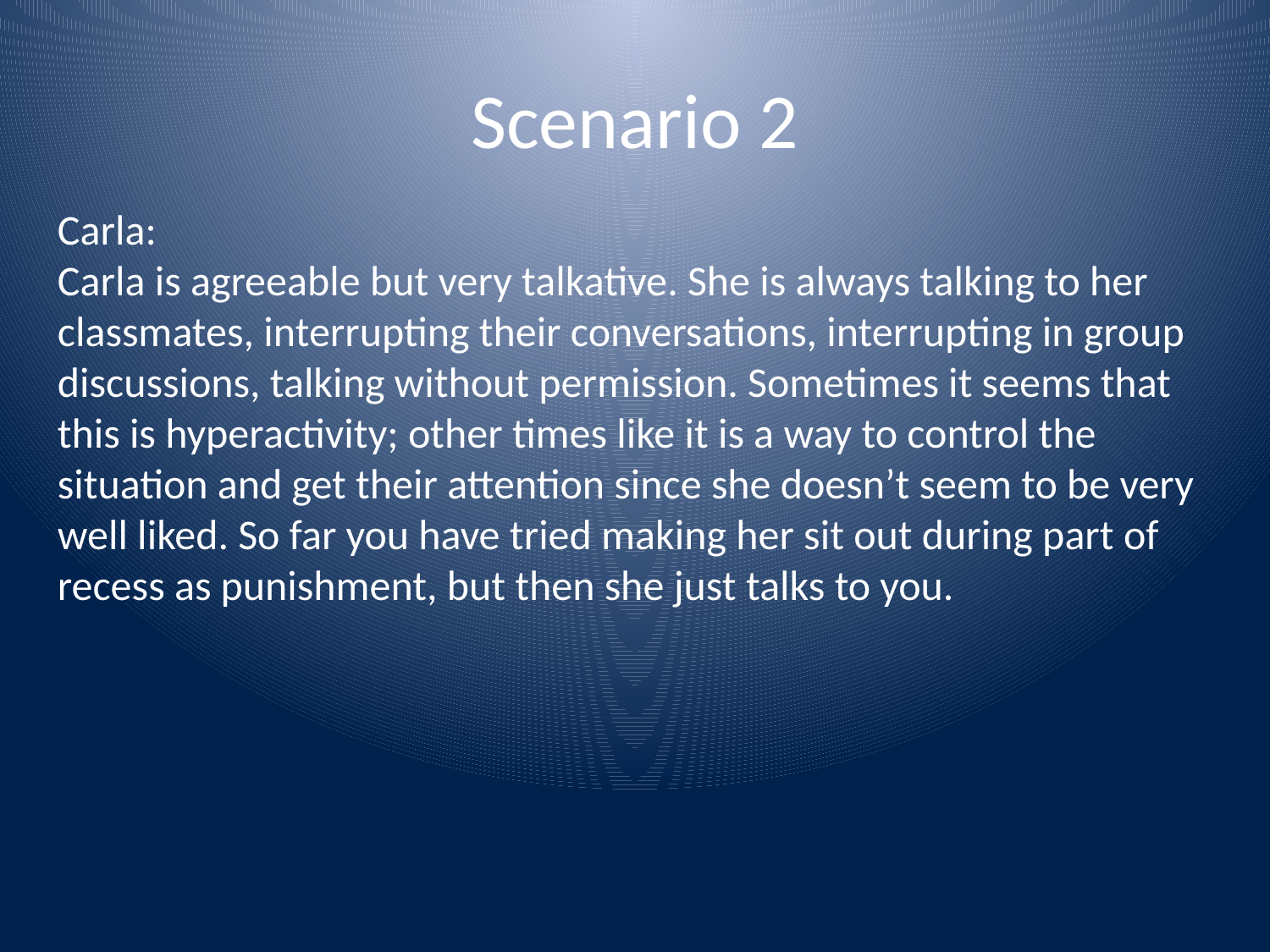

# Scenario 2
Carla:
Carla is agreeable but very talkative. She is always talking to her classmates, interrupting their conversations, interrupting in group discussions, talking without permission. Sometimes it seems that this is hyperactivity; other times like it is a way to control the situation and get their attention since she doesn’t seem to be very well liked. So far you have tried making her sit out during part of recess as punishment, but then she just talks to you.